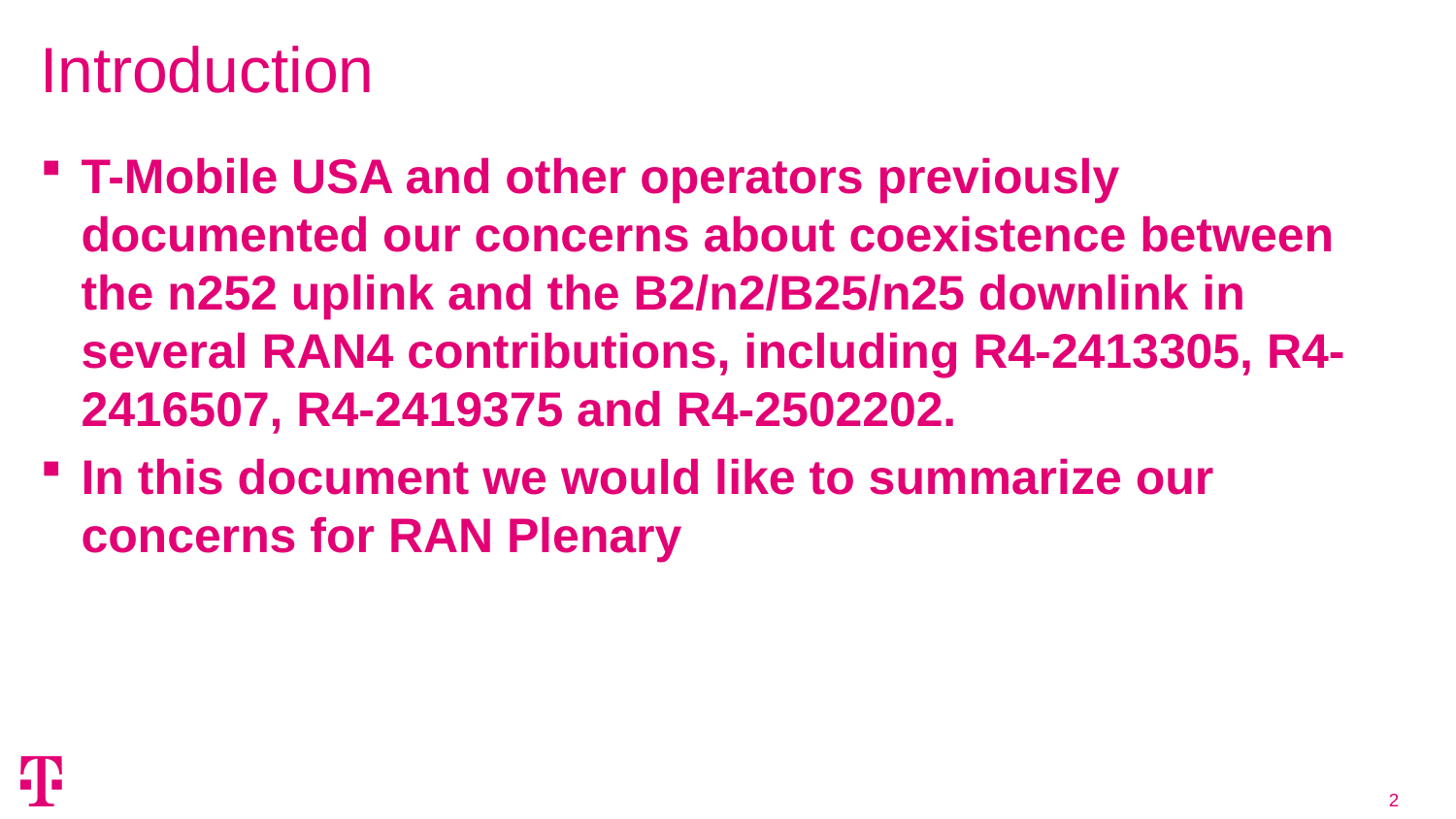

# Introduction
T-Mobile USA and other operators previously documented our concerns about coexistence between the n252 uplink and the B2/n2/B25/n25 downlink in several RAN4 contributions, including R4-2413305, R4-2416507, R4-2419375 and R4-2502202.
In this document we would like to summarize our concerns for RAN Plenary